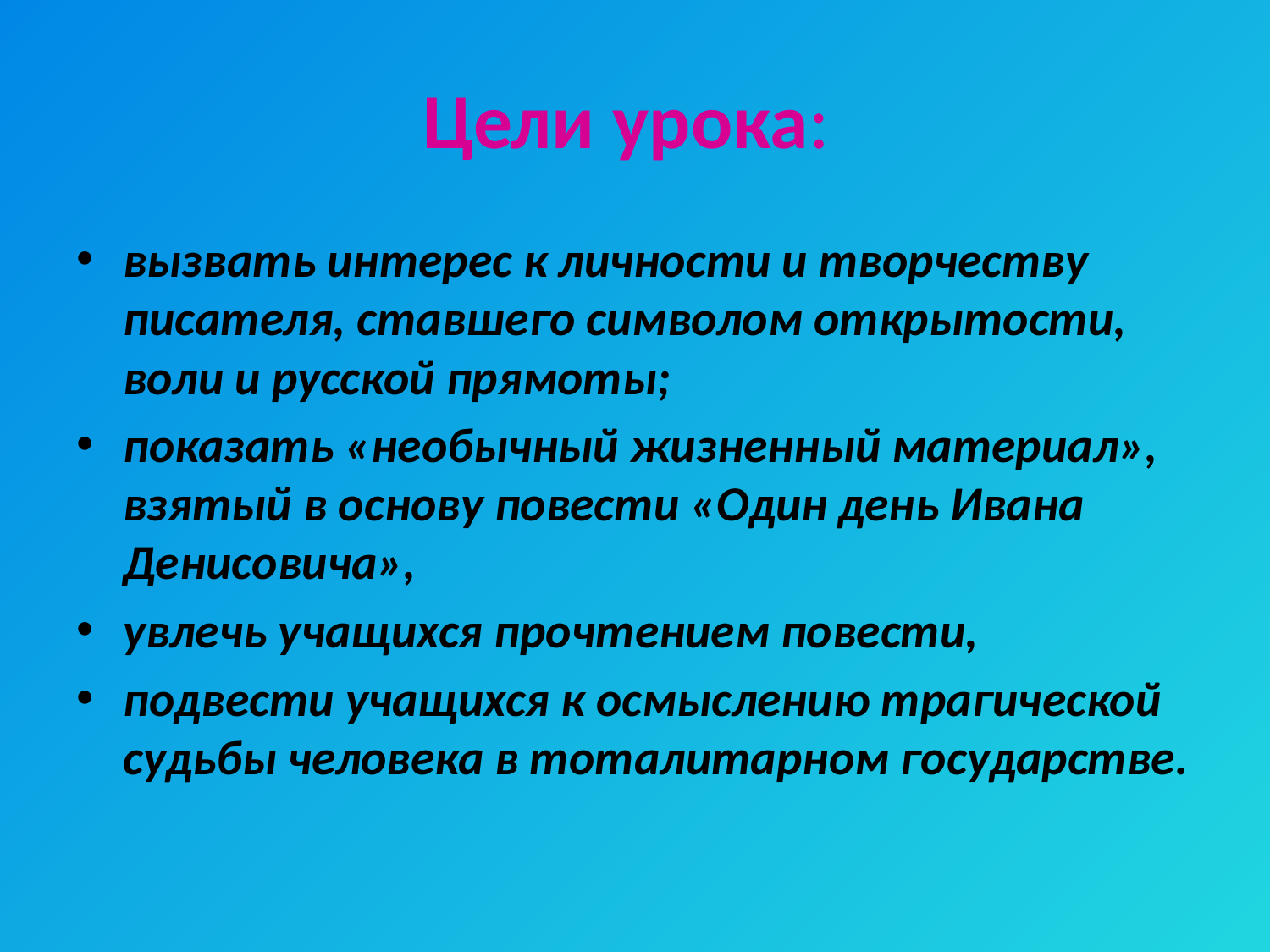

# Цели урока:
вызвать интерес к личности и творчеству писателя, ставшего символом открытости, воли и русской прямоты;
показать «необычный жизненный материал», взятый в основу повести «Один день Ивана Денисовича»,
увлечь учащихся прочтением повести,
подвести учащихся к осмыслению трагической судьбы человека в тоталитарном государстве.